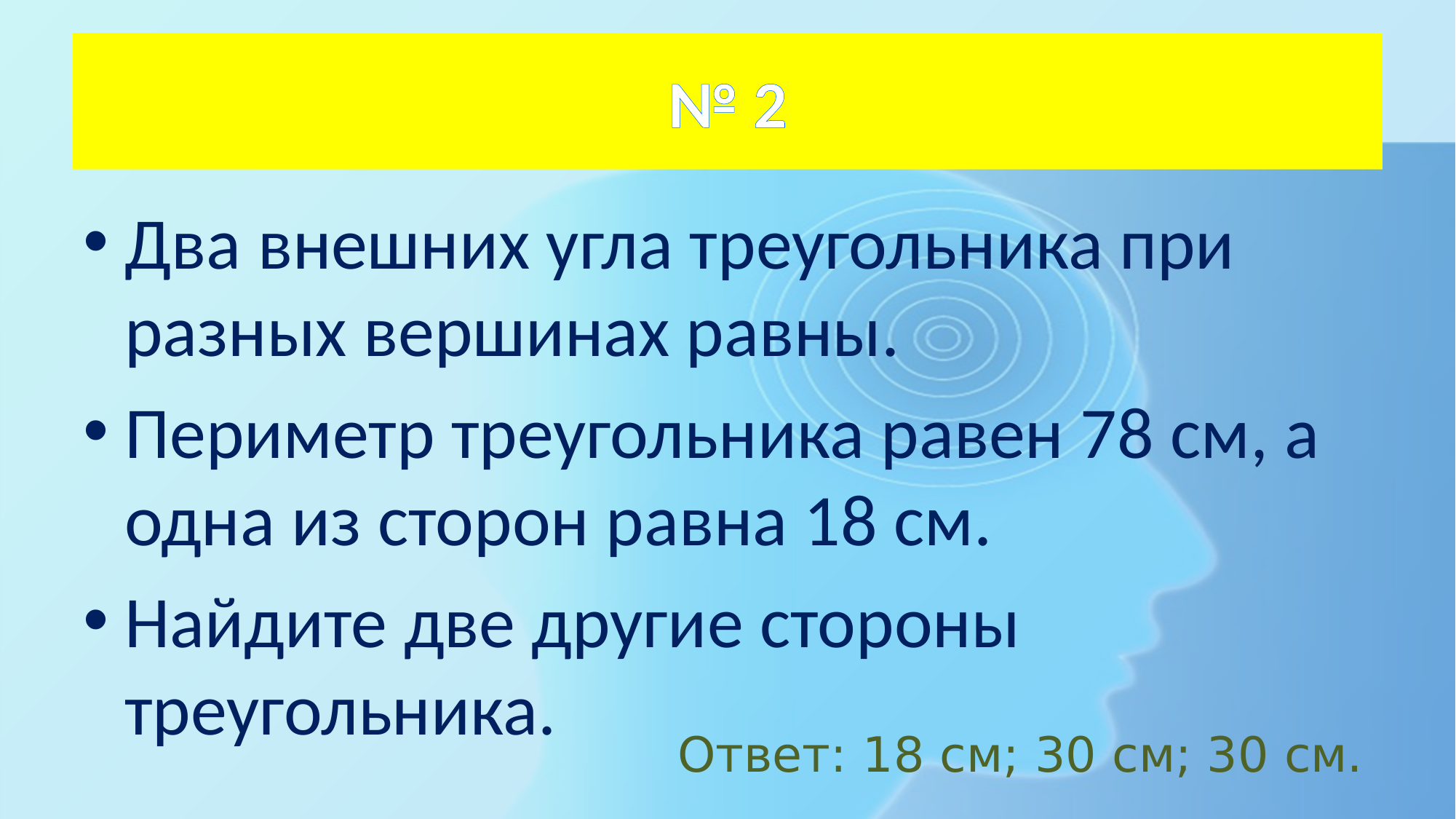

# № 2
Два внешних угла треугольника при разных вершинах равны.
Периметр треугольника равен 78 см, а одна из сторон равна 18 см.
Найдите две другие стороны треугольника.
Ответ: 18 см; 30 см; 30 см.